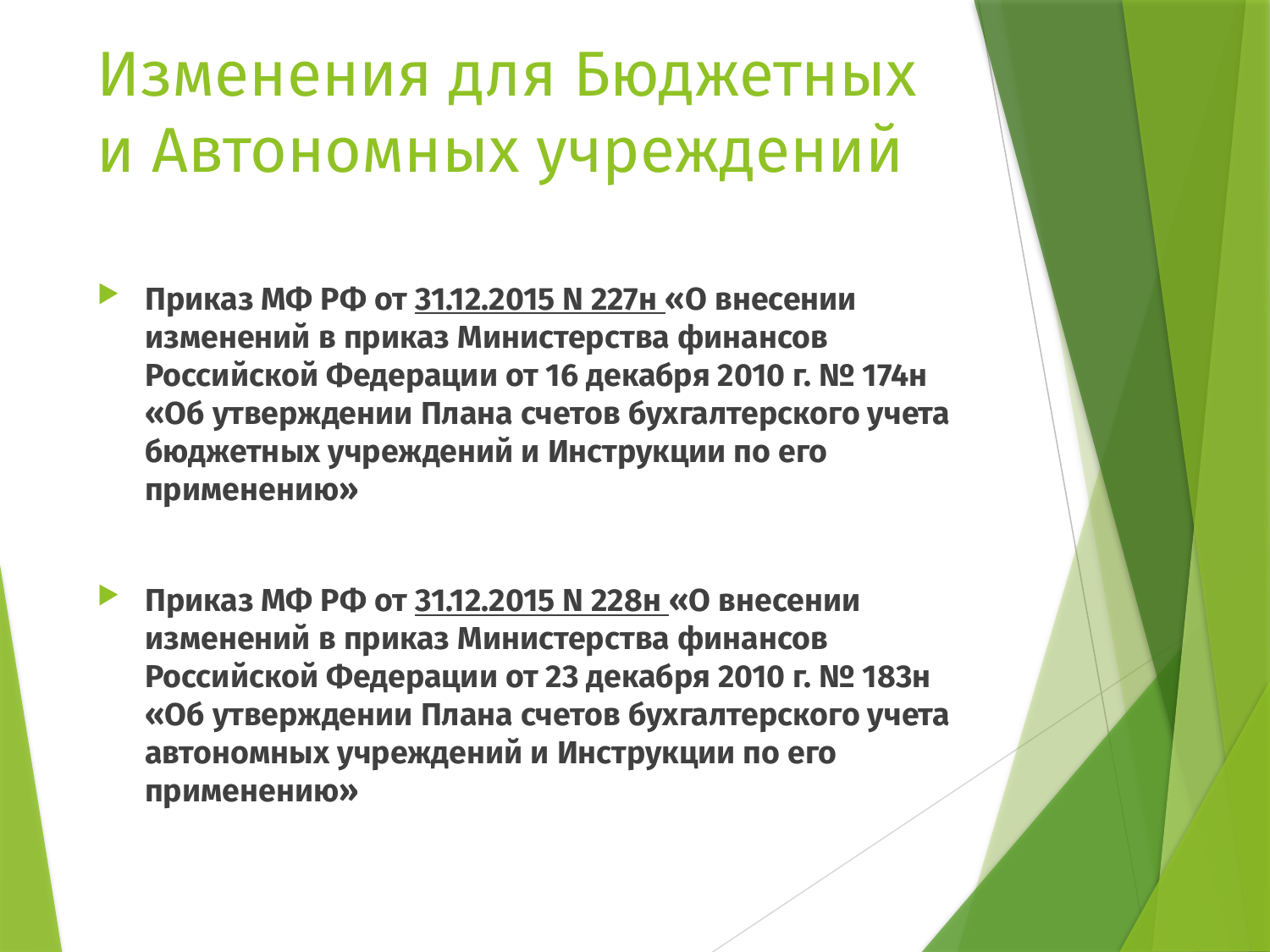

# Изменения для Бюджетных и Автономных учреждений

Приказ МФ РФ от 31.12.2015 N 227н «О внесении изменений в приказ Министерства финансов Российской Федерации от 16 декабря 2010 г. № 174н «Об утверждении Плана счетов бухгалтерского учета бюджетных учреждений и Инструкции по его применению»

Приказ МФ РФ от 31.12.2015 N 228н «О внесении изменений в приказ Министерства финансов Российской Федерации от 23 декабря 2010 г. № 183н «Об утверждении Плана счетов бухгалтерского учета автономных учреждений и Инструкции по его применению»